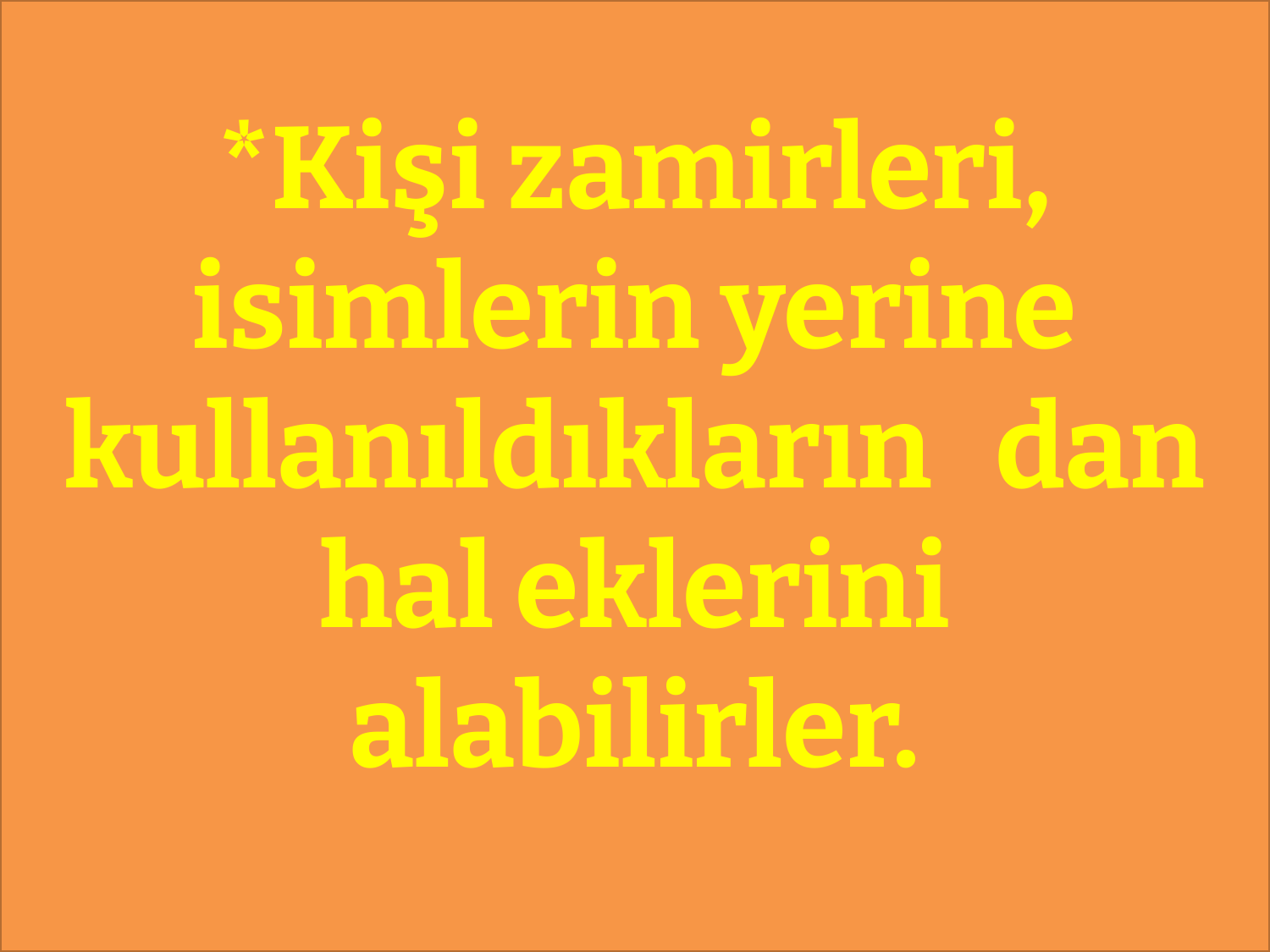

*Kişi zamirleri, isimlerin yerine kullanıldıkların   dan hal eklerini alabilirler.
#